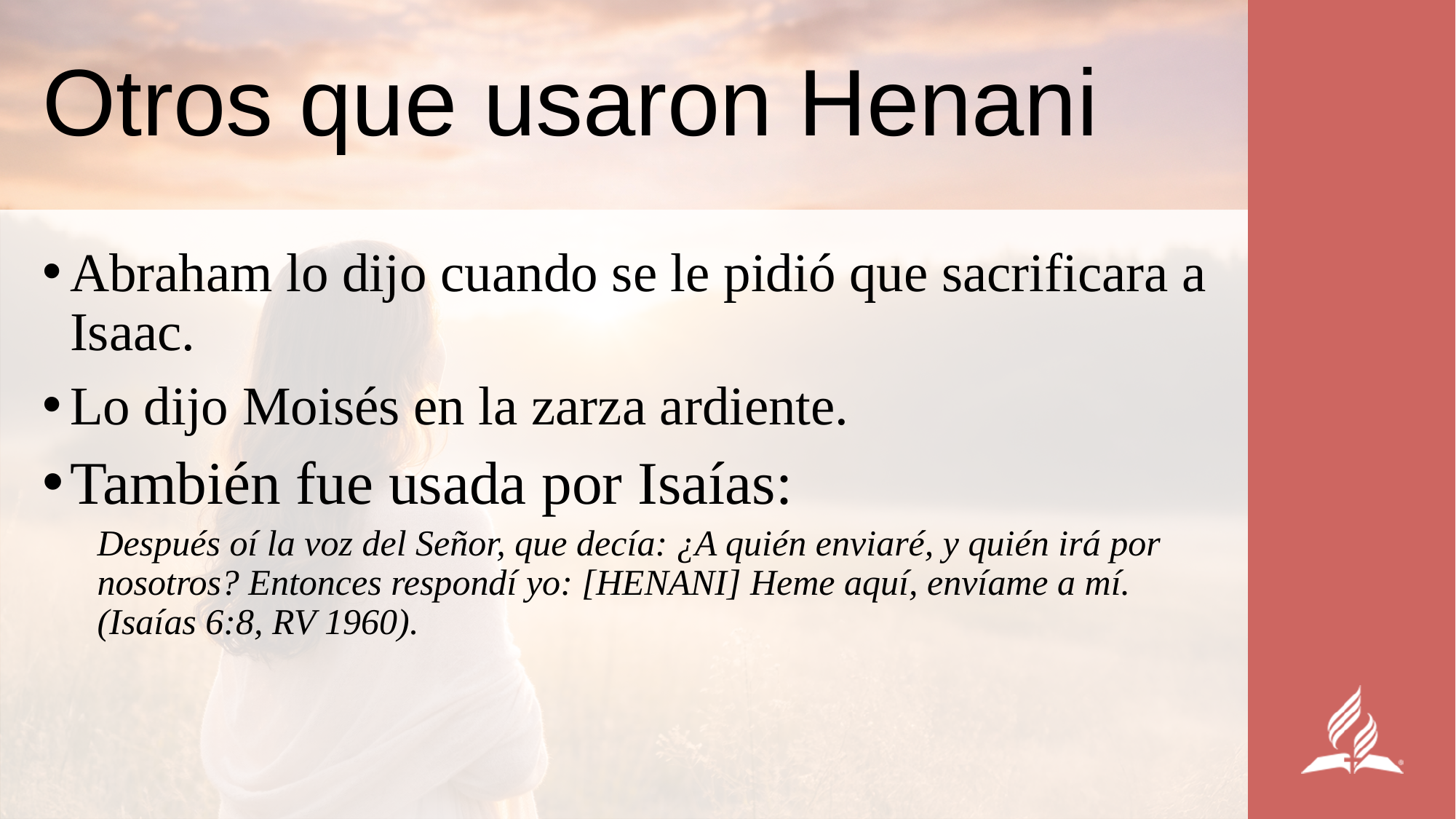

# Otros que usaron Henani
Abraham lo dijo cuando se le pidió que sacrificara a Isaac.
Lo dijo Moisés en la zarza ardiente.
También fue usada por Isaías:
Después oí la voz del Señor, que decía: ¿A quién enviaré, y quién irá por nosotros? Entonces respondí yo: [HENANI] Heme aquí, envíame a mí.(Isaías 6:8, RV 1960).